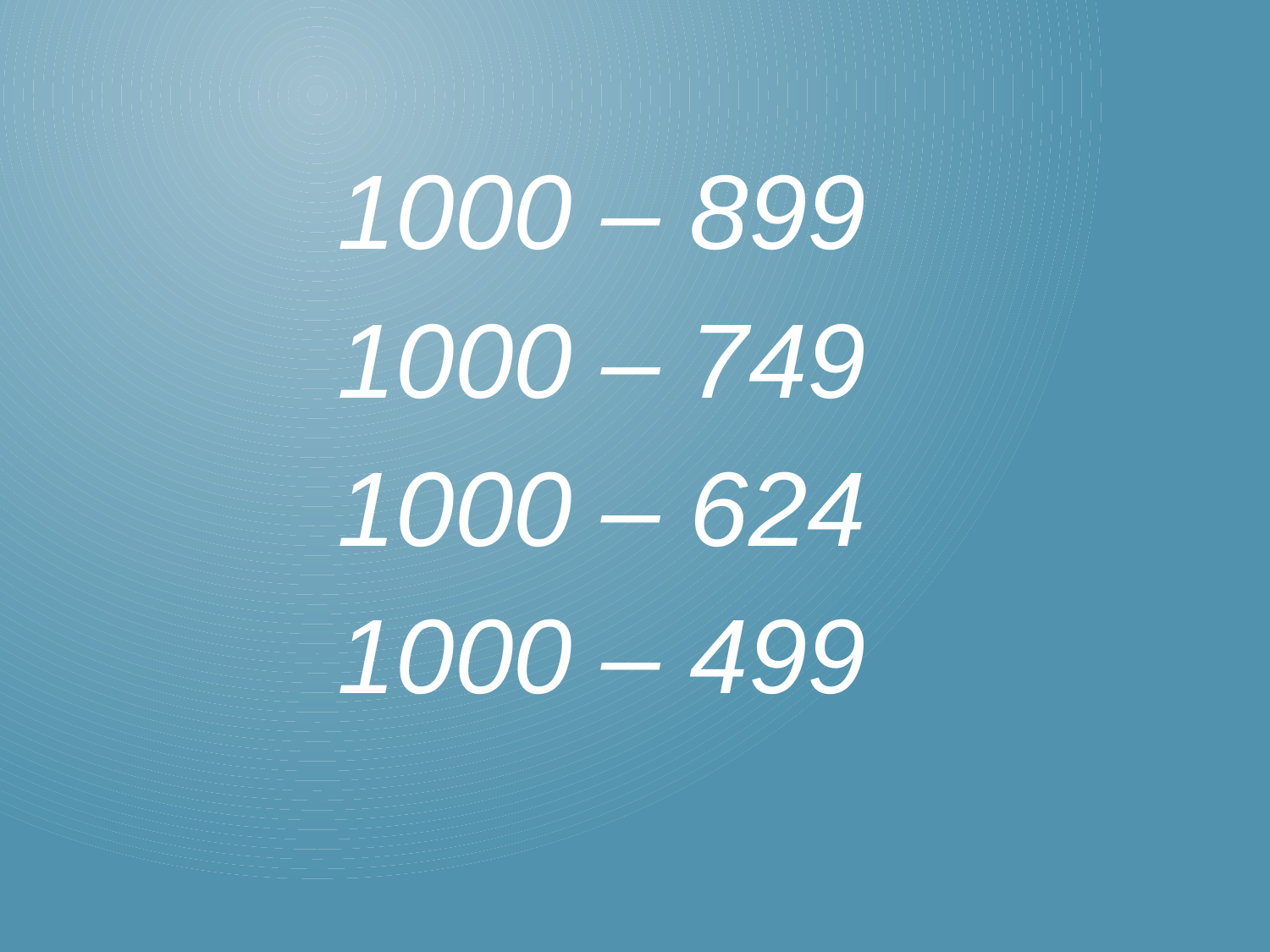

1000 – 899
1000 – 749
1000 – 624
1000 – 499